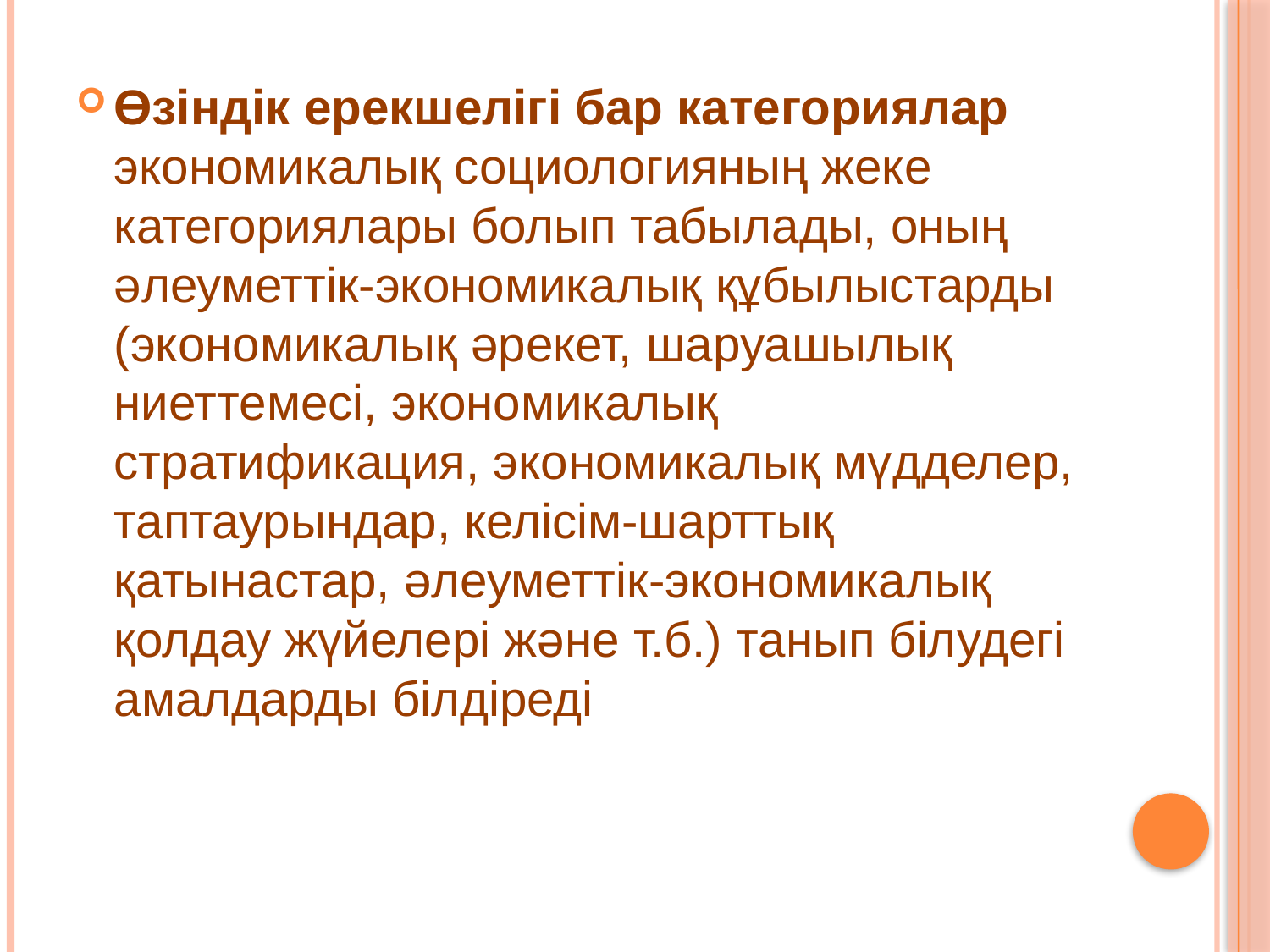

Өзіндік ерекшелігі бар категориялар экономикалық социологияның жеке категориялары болып табылады, оның әлеуметтік-экономикалық құбылыстарды (экономикалық әрекет, шаруашылық ниеттемесі, экономикалық стратификация, экономикалық мүдделер, таптаурындар, келісім-шарттық қатынастар, әлеуметтік-экономикалық қолдау жүйелері және т.б.) танып білудегі амалдарды білдіреді